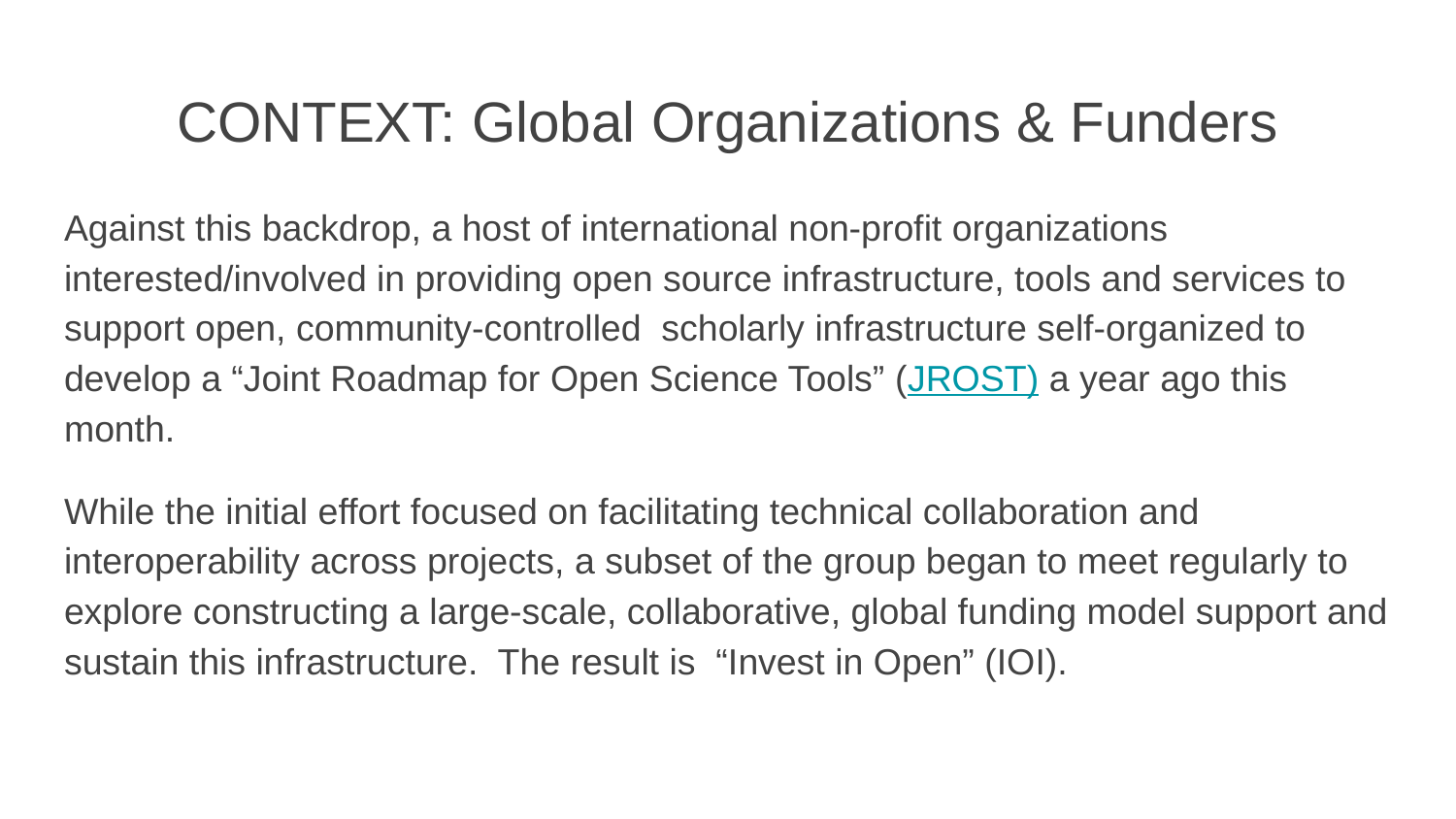

# CONTEXT: Global Organizations & Funders
Against this backdrop, a host of international non-profit organizations interested/involved in providing open source infrastructure, tools and services to support open, community-controlled  scholarly infrastructure self-organized to develop a “Joint Roadmap for Open Science Tools” (JROST) a year ago this month.
While the initial effort focused on facilitating technical collaboration and interoperability across projects, a subset of the group began to meet regularly to explore constructing a large-scale, collaborative, global funding model support and sustain this infrastructure.  The result is  “Invest in Open” (IOI).